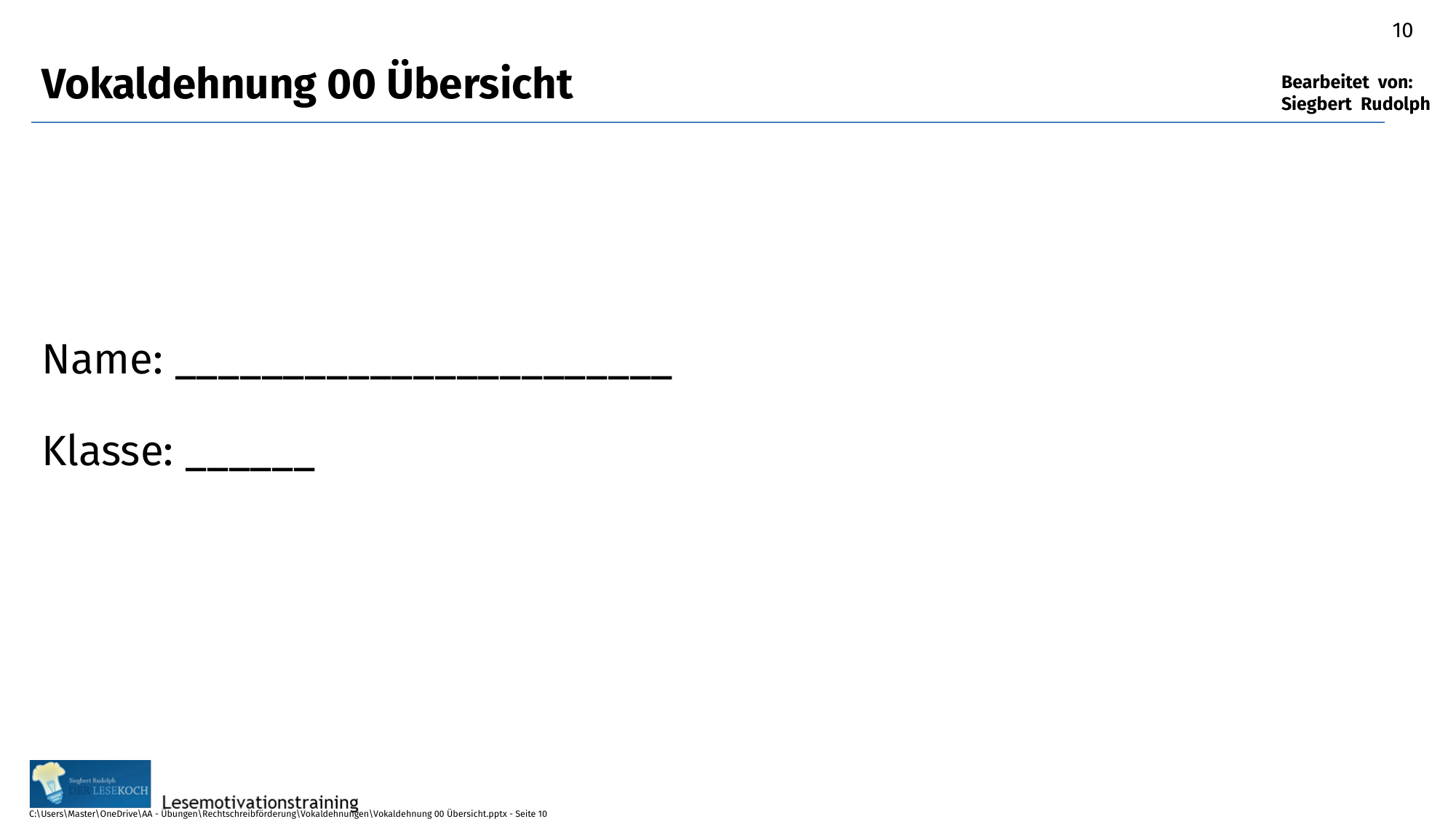

# Vokaldehnung 00 Übersicht Name: _______________________ Klasse: ______
10

C:\Users\Master\OneDrive\AA - Übungen\Rechtschreibförderung\Vokaldehnungen\Vokaldehnung 00 Übersicht.pptx - Seite 10